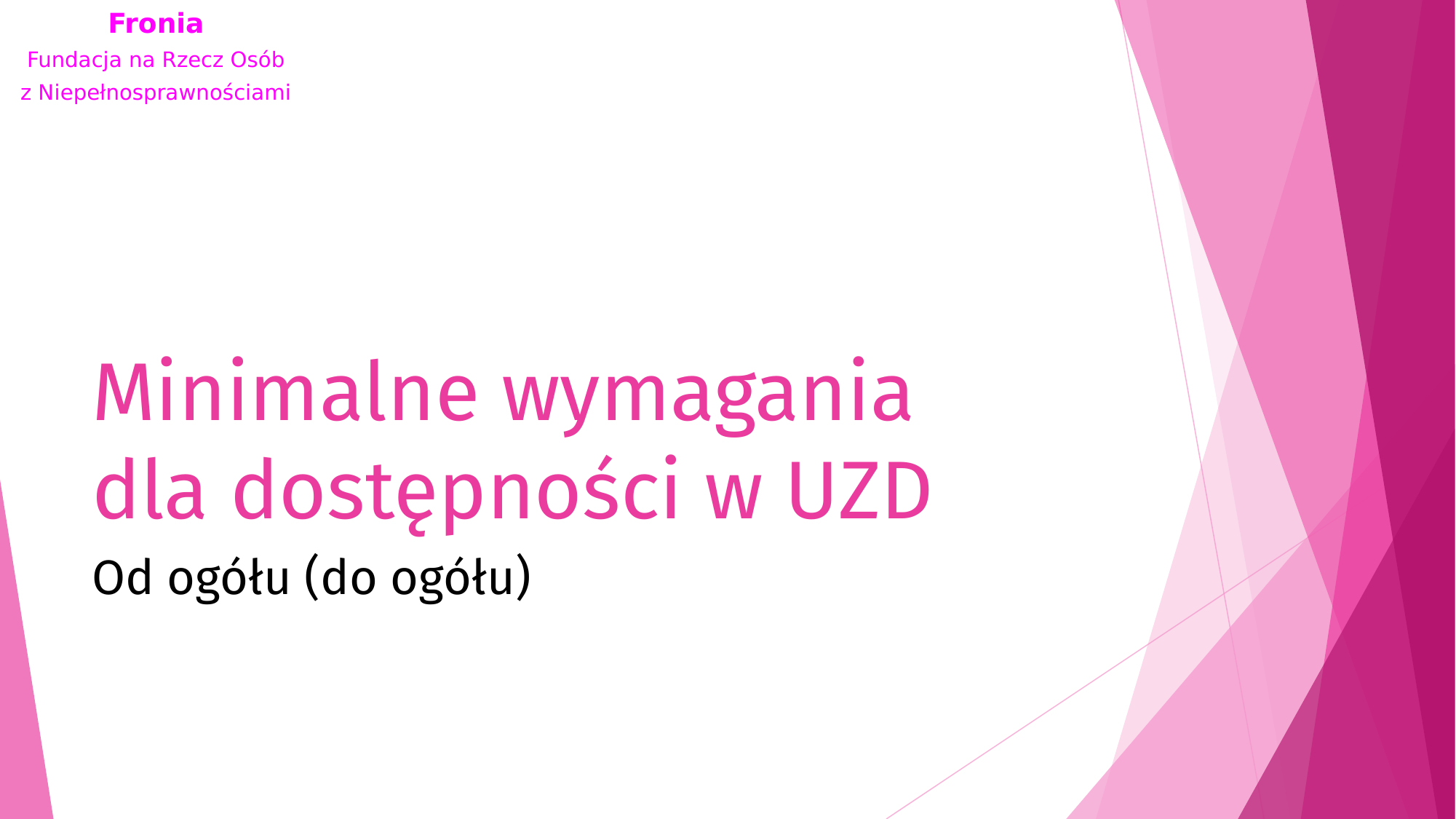

# Minimalne wymagania dla dostępności w UZD
Od ogółu (do ogółu)